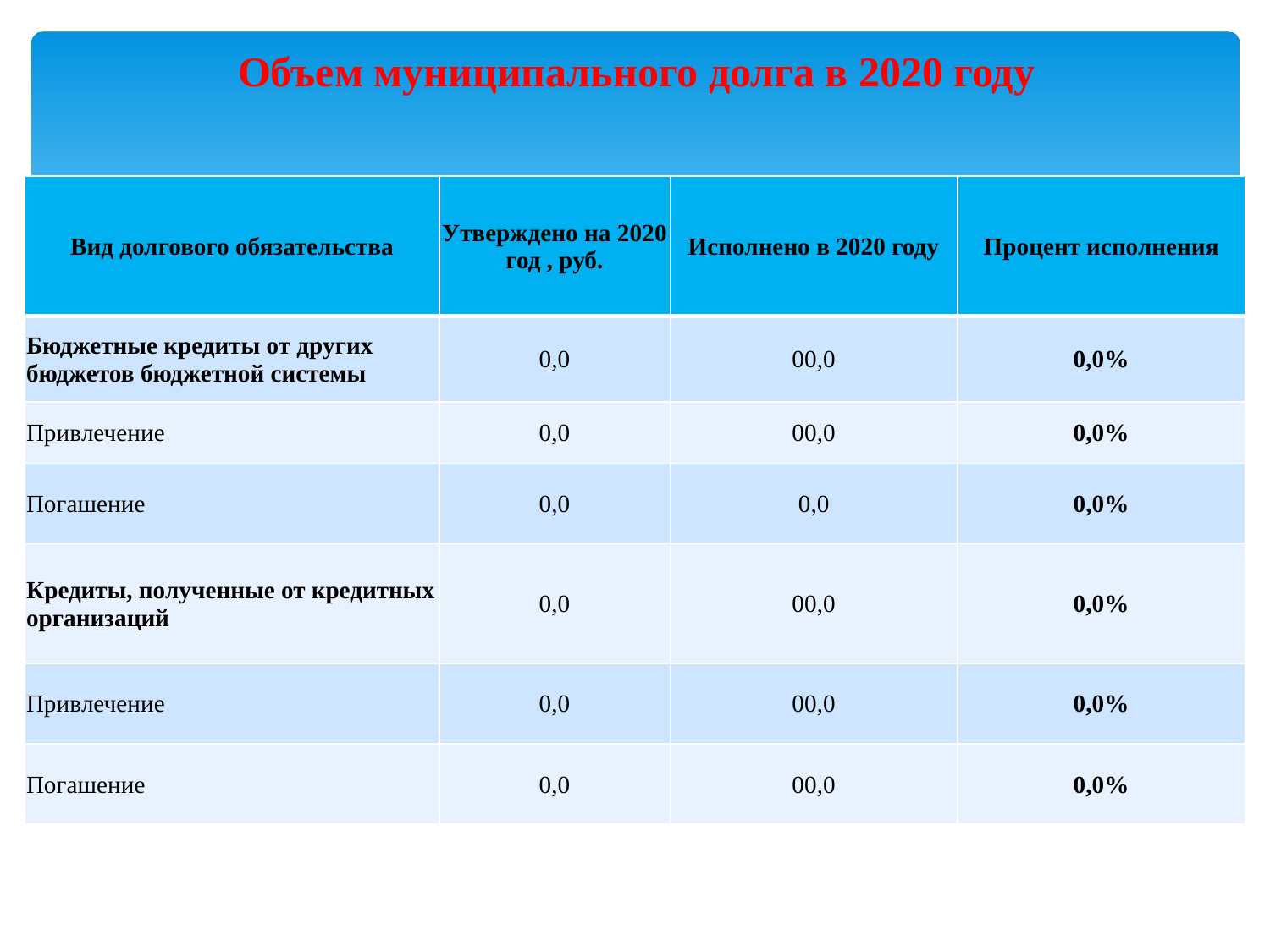

# Объем муниципального долга в 2020 году
| Вид долгового обязательства | Утверждено на 2020 год , руб. | Исполнено в 2020 году | Процент исполнения |
| --- | --- | --- | --- |
| Бюджетные кредиты от других бюджетов бюджетной системы | 0,0 | 00,0 | 0,0% |
| Привлечение | 0,0 | 00,0 | 0,0% |
| Погашение | 0,0 | 0,0 | 0,0% |
| Кредиты, полученные от кредитных организаций | 0,0 | 00,0 | 0,0% |
| Привлечение | 0,0 | 00,0 | 0,0% |
| Погашение | 0,0 | 00,0 | 0,0% |